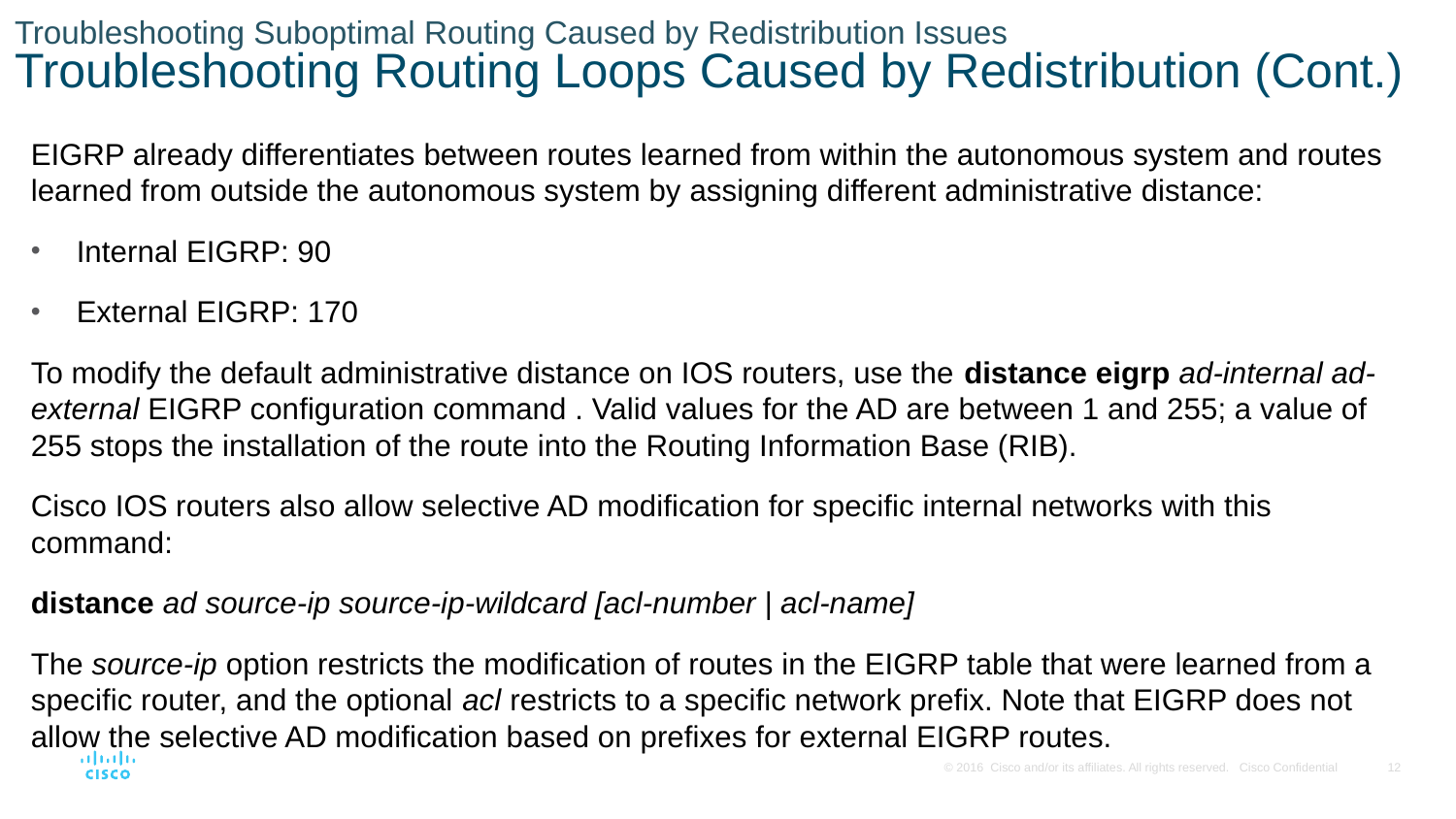

# Troubleshooting Suboptimal Routing Caused by Redistribution Issues Troubleshooting Routing Loops Caused by Redistribution (Cont.)
EIGRP already differentiates between routes learned from within the autonomous system and routes learned from outside the autonomous system by assigning different administrative distance:
Internal EIGRP: 90
External EIGRP: 170
To modify the default administrative distance on IOS routers, use the distance eigrp ad-internal ad-external EIGRP configuration command . Valid values for the AD are between 1 and 255; a value of 255 stops the installation of the route into the Routing Information Base (RIB).
Cisco IOS routers also allow selective AD modification for specific internal networks with this command:
distance ad source-ip source-ip-wildcard [acl-number | acl-name]
The source-ip option restricts the modification of routes in the EIGRP table that were learned from a specific router, and the optional acl restricts to a specific network prefix. Note that EIGRP does not allow the selective AD modification based on prefixes for external EIGRP routes.